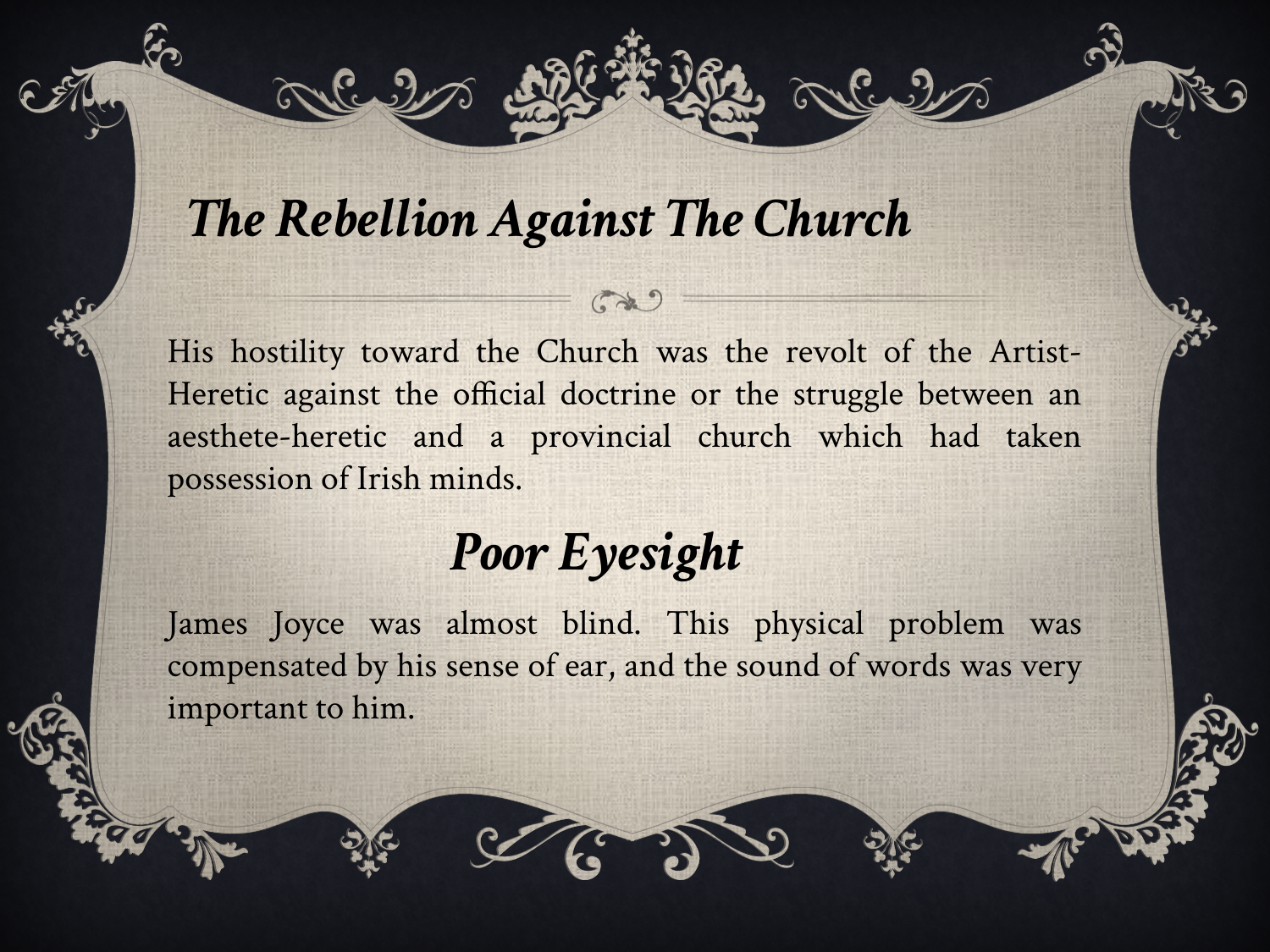

The Rebellion Against The Church
His hostility toward the Church was the revolt of the Artist-Heretic against the official doctrine or the struggle between an aesthete-heretic and a provincial church which had taken possession of Irish minds.
Poor Eyesight
James Joyce was almost blind. This physical problem was compensated by his sense of ear, and the sound of words was very important to him.